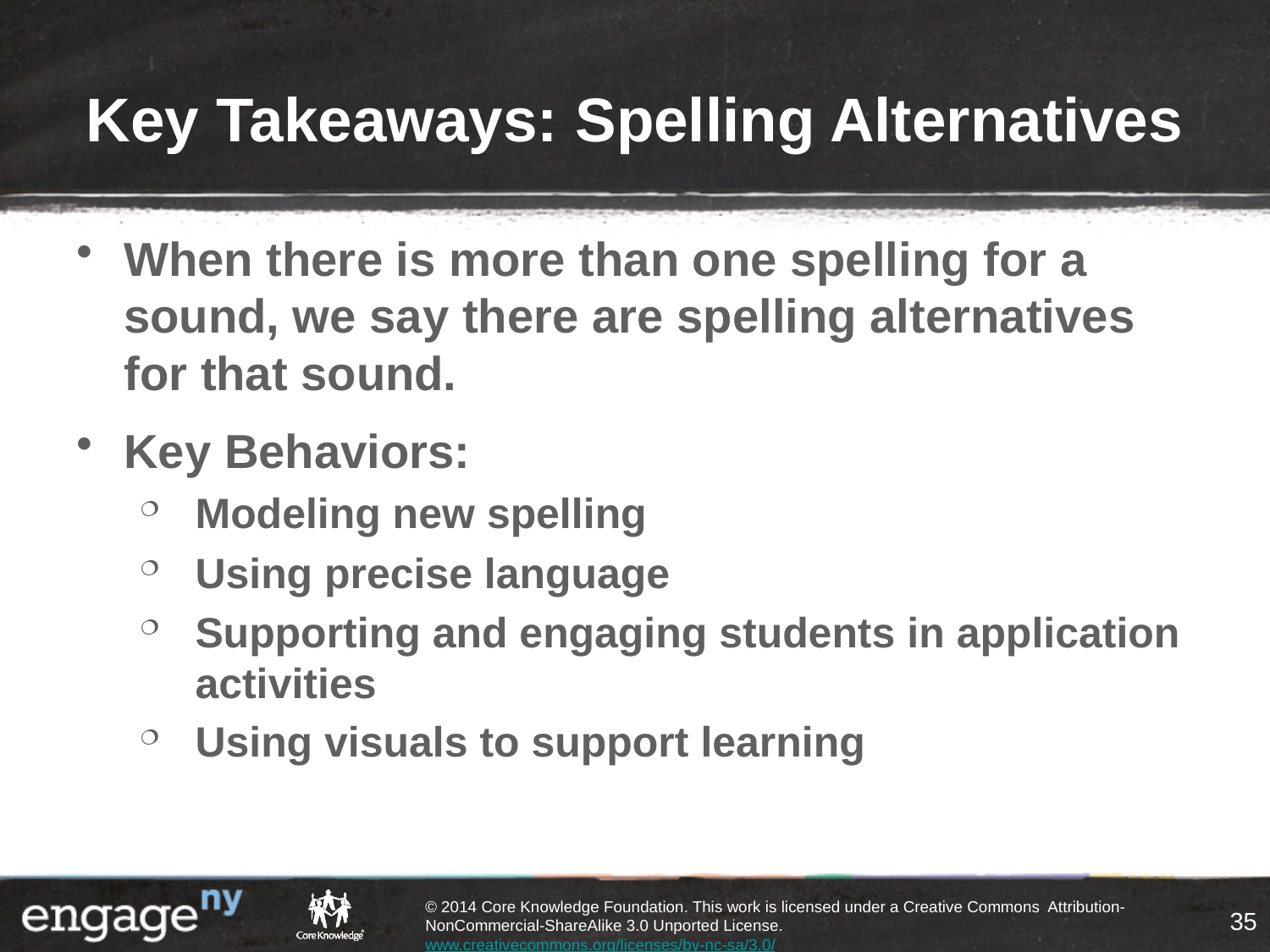

# Key Takeaways: Spelling Alternatives
When there is more than one spelling for a sound, we say there are spelling alternatives for that sound.
Key Behaviors:
Modeling new spelling
Using precise language
Supporting and engaging students in application activities
Using visuals to support learning

35